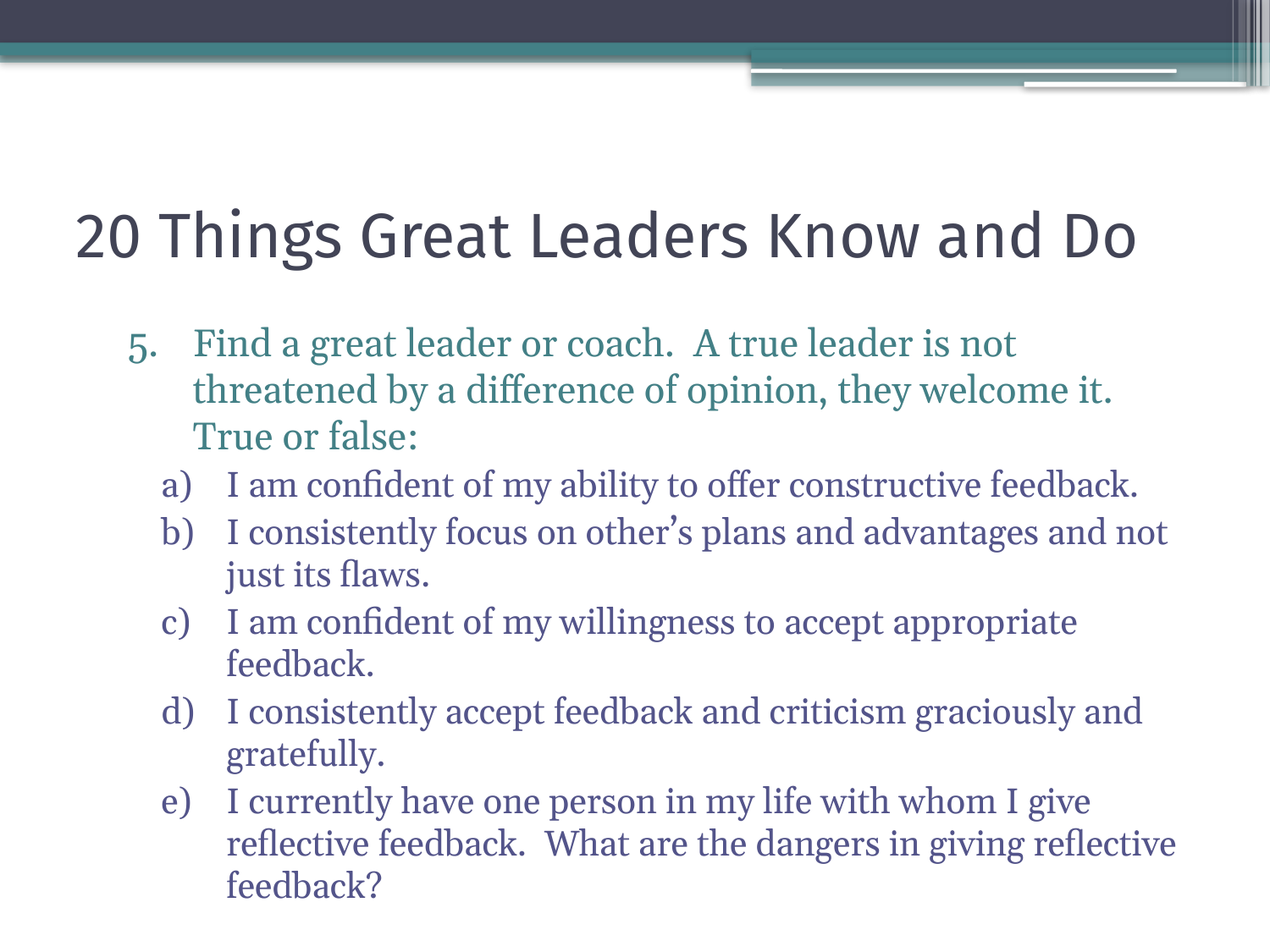

# 20 Things Great Leaders Know and Do
Find a great leader or coach.  A true leader is not threatened by a difference of opinion, they welcome it.  True or false:
I am confident of my ability to offer constructive feedback.
I consistently focus on other’s plans and advantages and not just its flaws.
I am confident of my willingness to accept appropriate feedback.
I consistently accept feedback and criticism graciously and gratefully.
I currently have one person in my life with whom I give reflective feedback.  What are the dangers in giving reflective feedback?